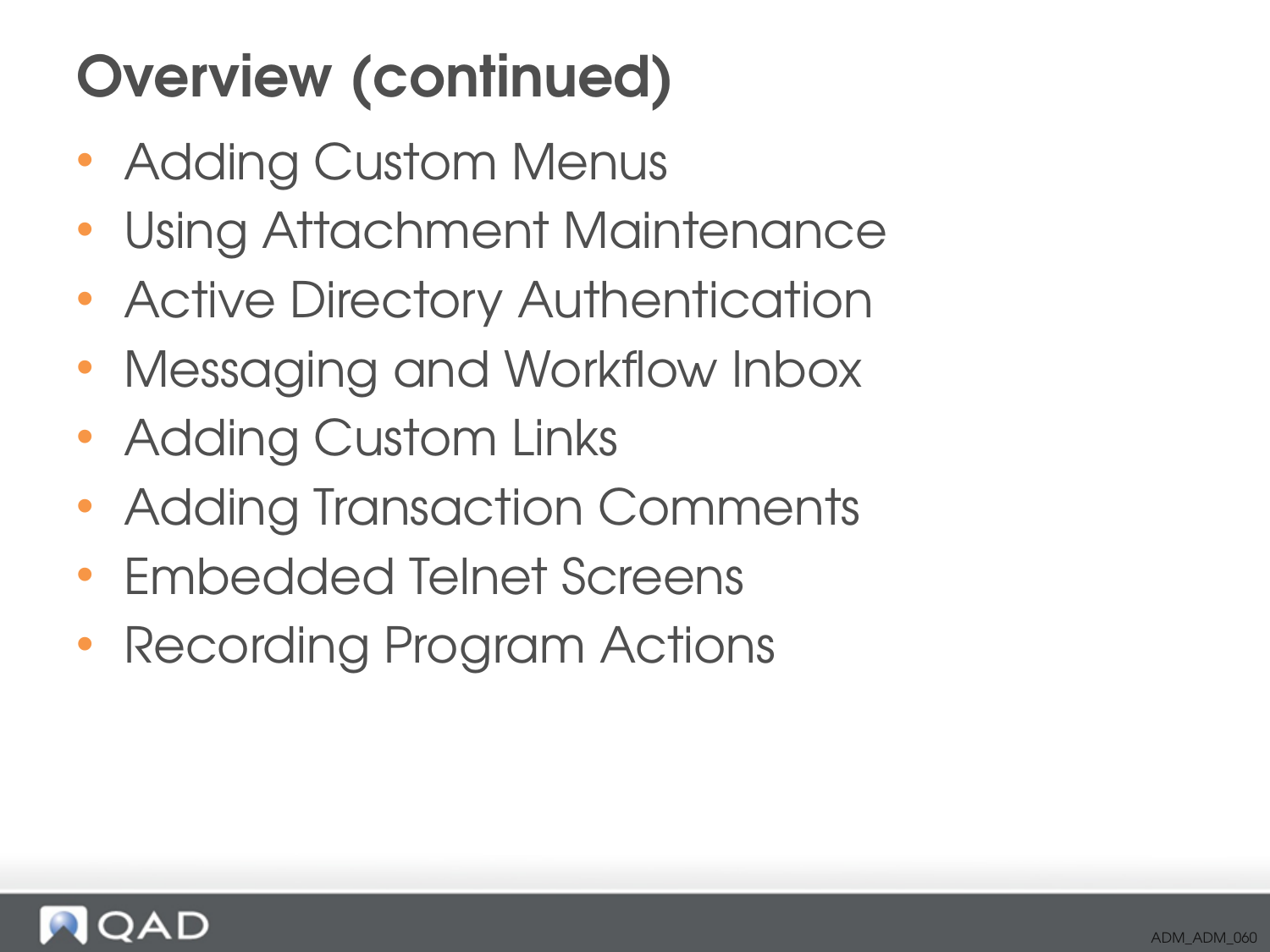

# Overview (continued)
Adding Custom Menus
Using Attachment Maintenance
Active Directory Authentication
Messaging and Workflow Inbox
Adding Custom Links
Adding Transaction Comments
Embedded Telnet Screens
Recording Program Actions

ADM_ADM_060